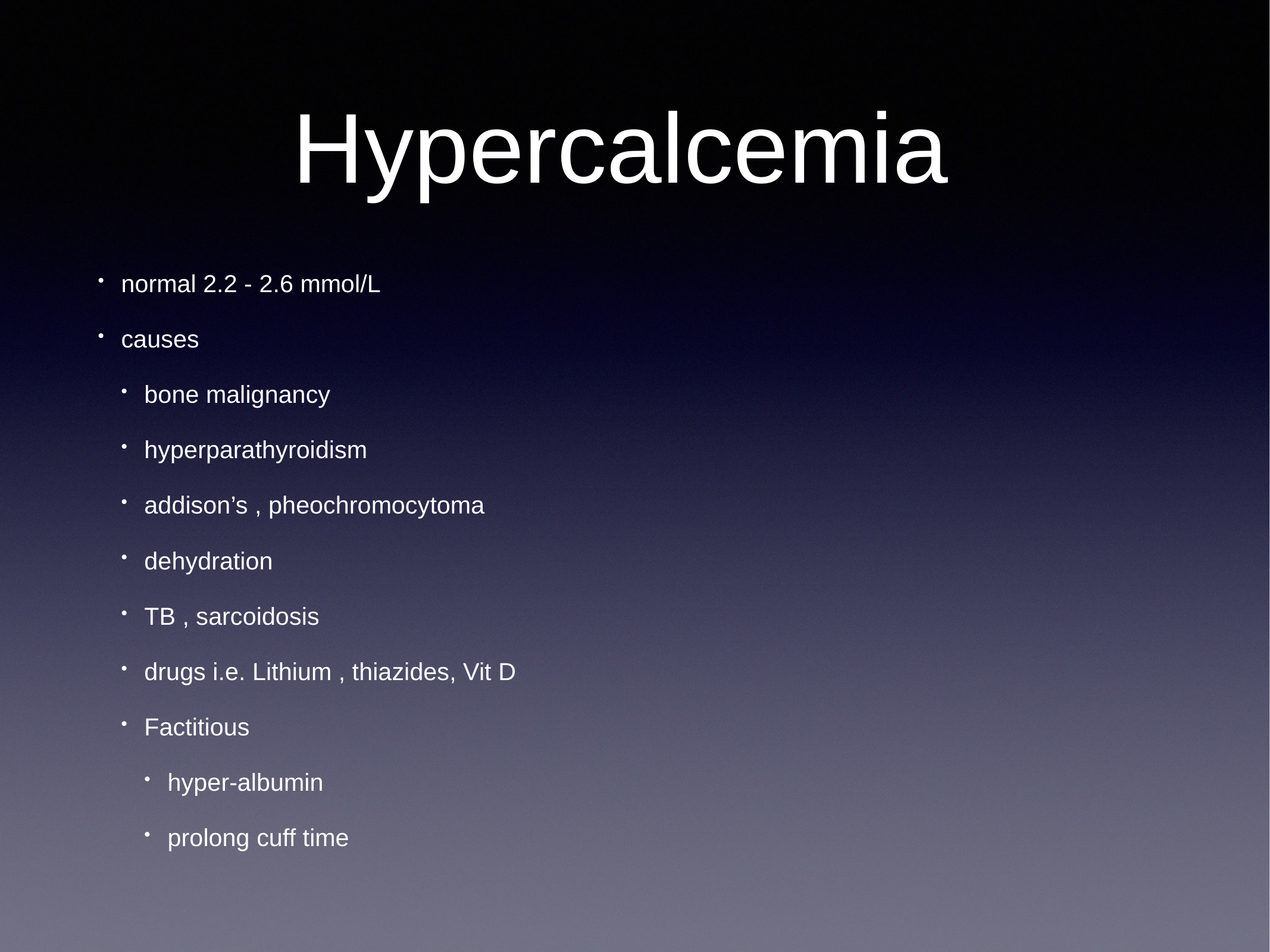

# Hypercalcemia
normal 2.2 - 2.6 mmol/L
causes
bone malignancy
hyperparathyroidism
addison’s , pheochromocytoma
dehydration
TB , sarcoidosis
drugs i.e. Lithium , thiazides, Vit D
Factitious
hyper-albumin
prolong cuff time